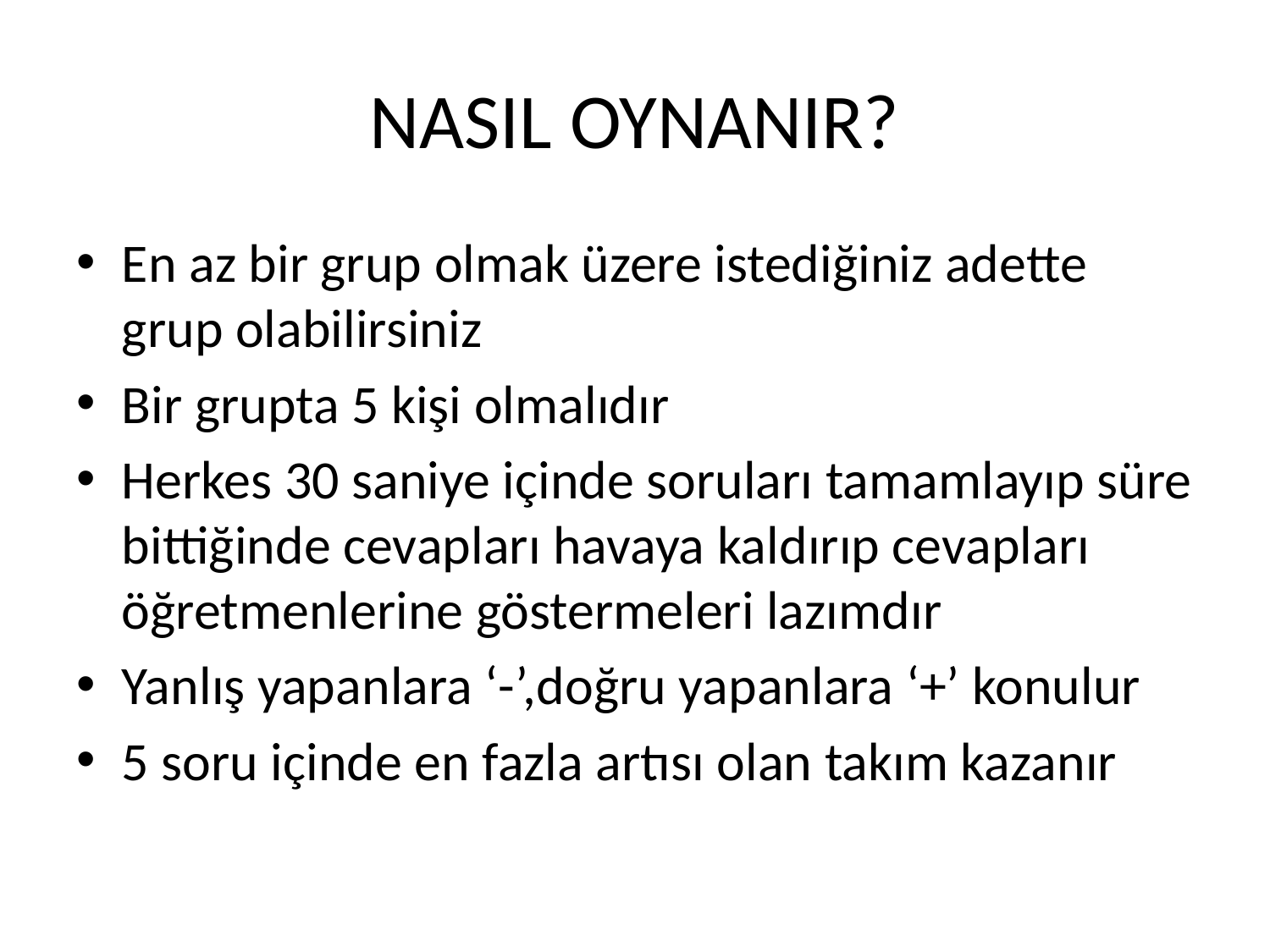

# NASIL OYNANIR?
En az bir grup olmak üzere istediğiniz adette grup olabilirsiniz
Bir grupta 5 kişi olmalıdır
Herkes 30 saniye içinde soruları tamamlayıp süre bittiğinde cevapları havaya kaldırıp cevapları öğretmenlerine göstermeleri lazımdır
Yanlış yapanlara ‘-’,doğru yapanlara ‘+’ konulur
5 soru içinde en fazla artısı olan takım kazanır